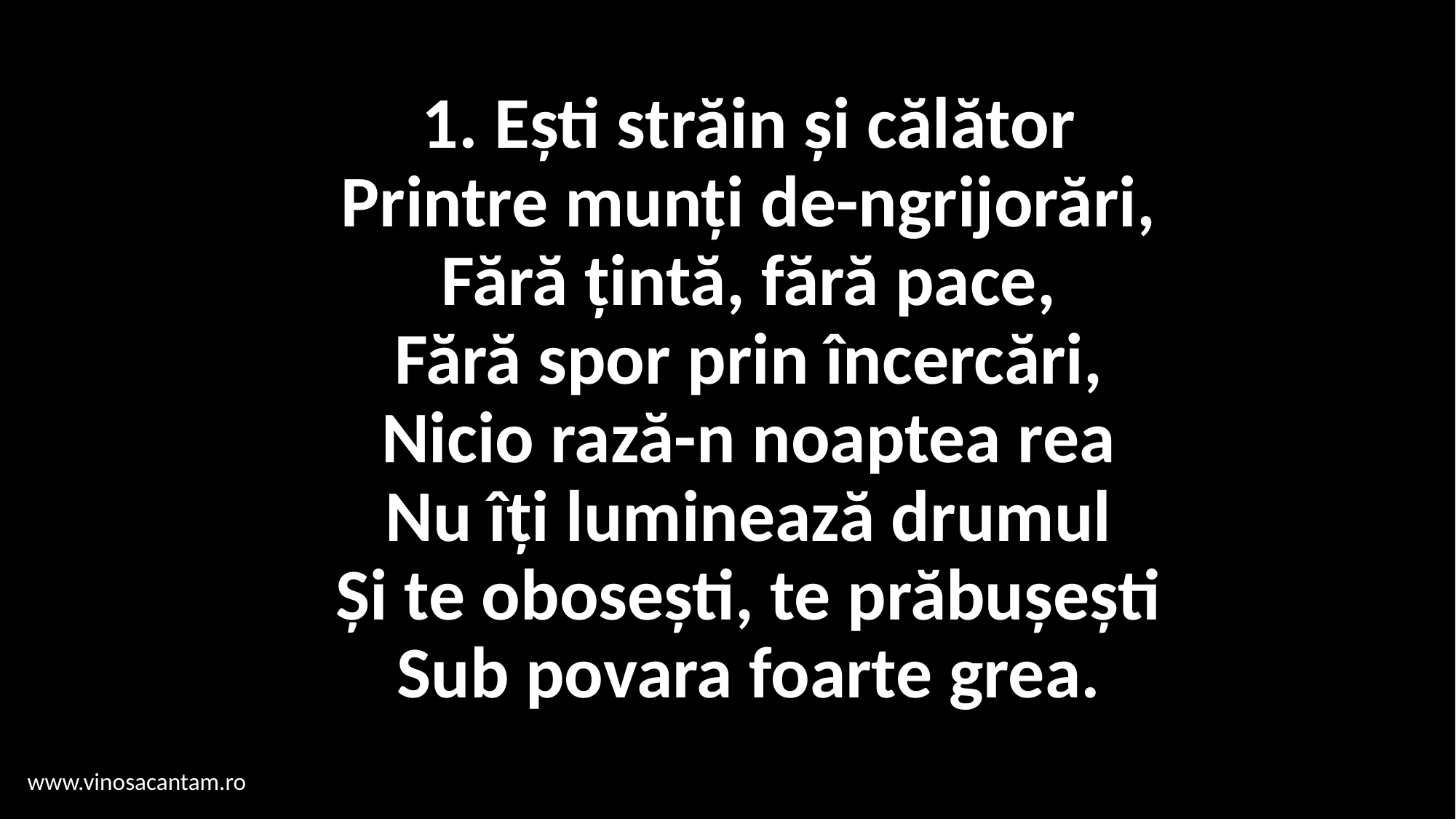

# 1. Ești străin și călător Printre munți de-ngrijorări, Fără țintă, fără pace, Fără spor prin încercări, Nicio rază-n noaptea rea Nu îți luminează drumul Și te obosești, te prăbușești Sub povara foarte grea.
www.vinosacantam.ro